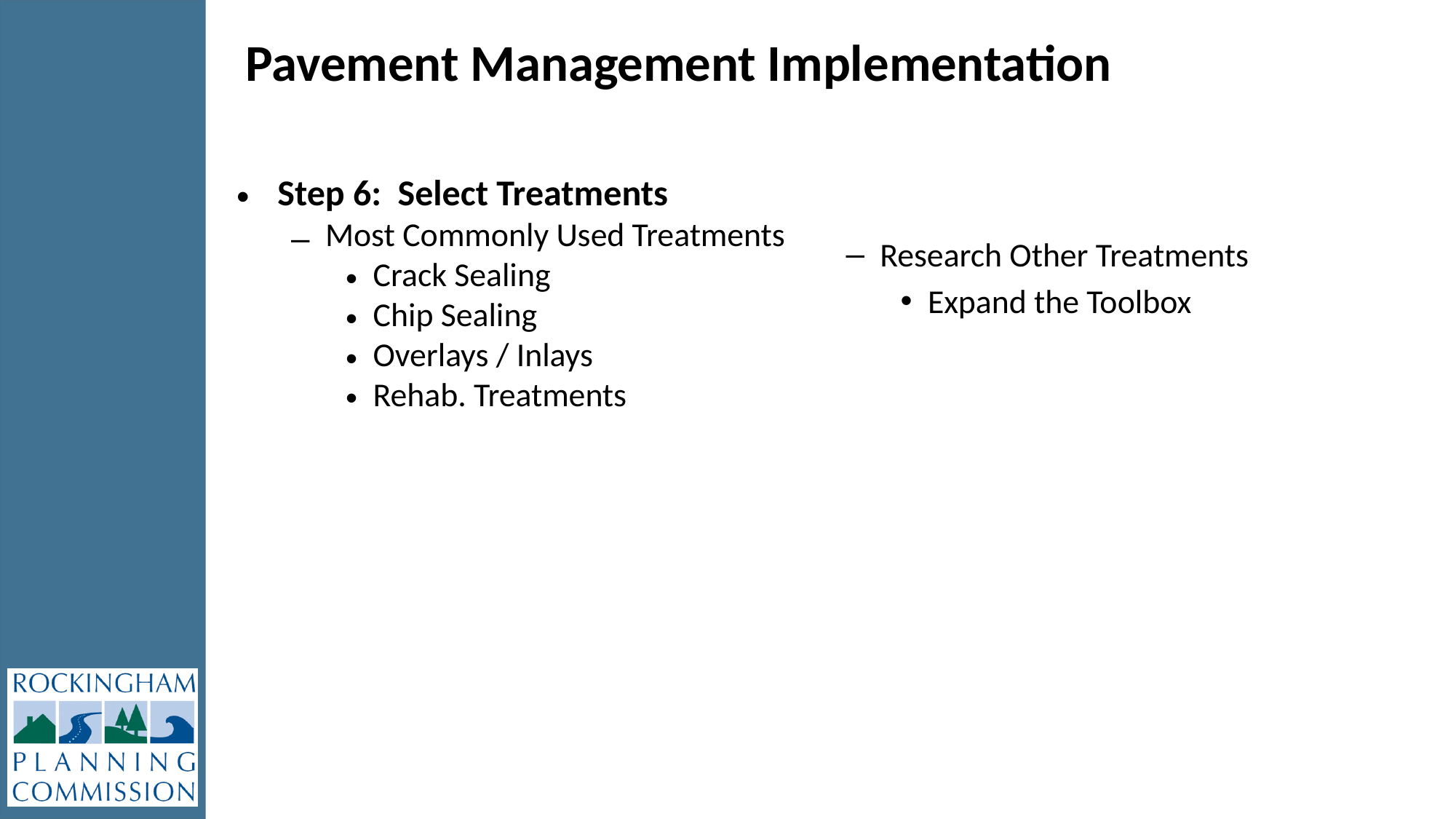

Pavement Management Implementation
Step 6:  Select Treatments
Most Commonly Used Treatments
Crack Sealing
Chip Sealing
Overlays / Inlays
Rehab. Treatments
Research Other Treatments
Expand the Toolbox